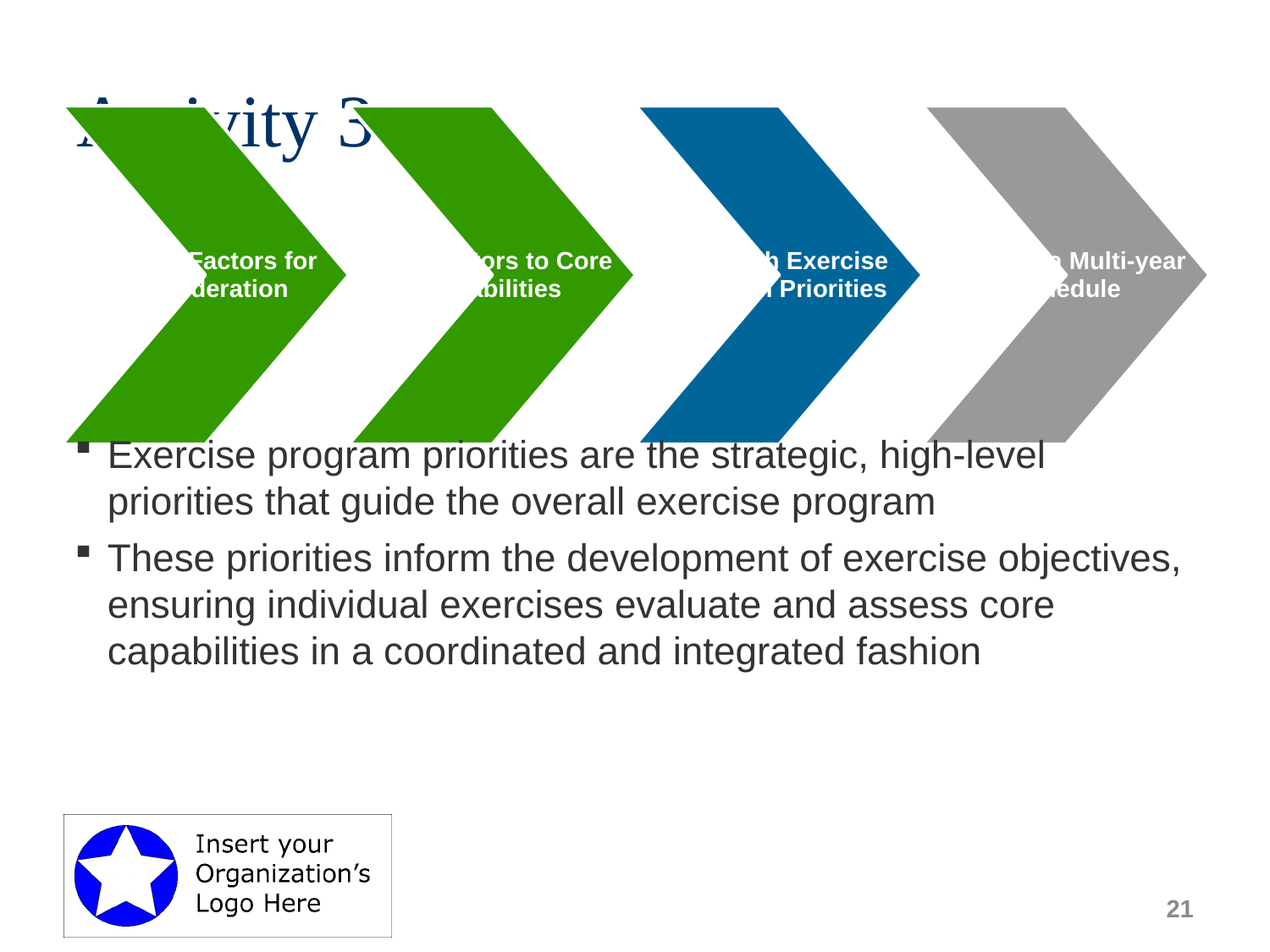

# Activity 3
Identify Factors for Consideration
Link Factors to Core Capabilities
Develop a Multi-year Schedule
Establish Exercise Program Priorities
Exercise program priorities are the strategic, high-level priorities that guide the overall exercise program
These priorities inform the development of exercise objectives, ensuring individual exercises evaluate and assess core capabilities in a coordinated and integrated fashion
21